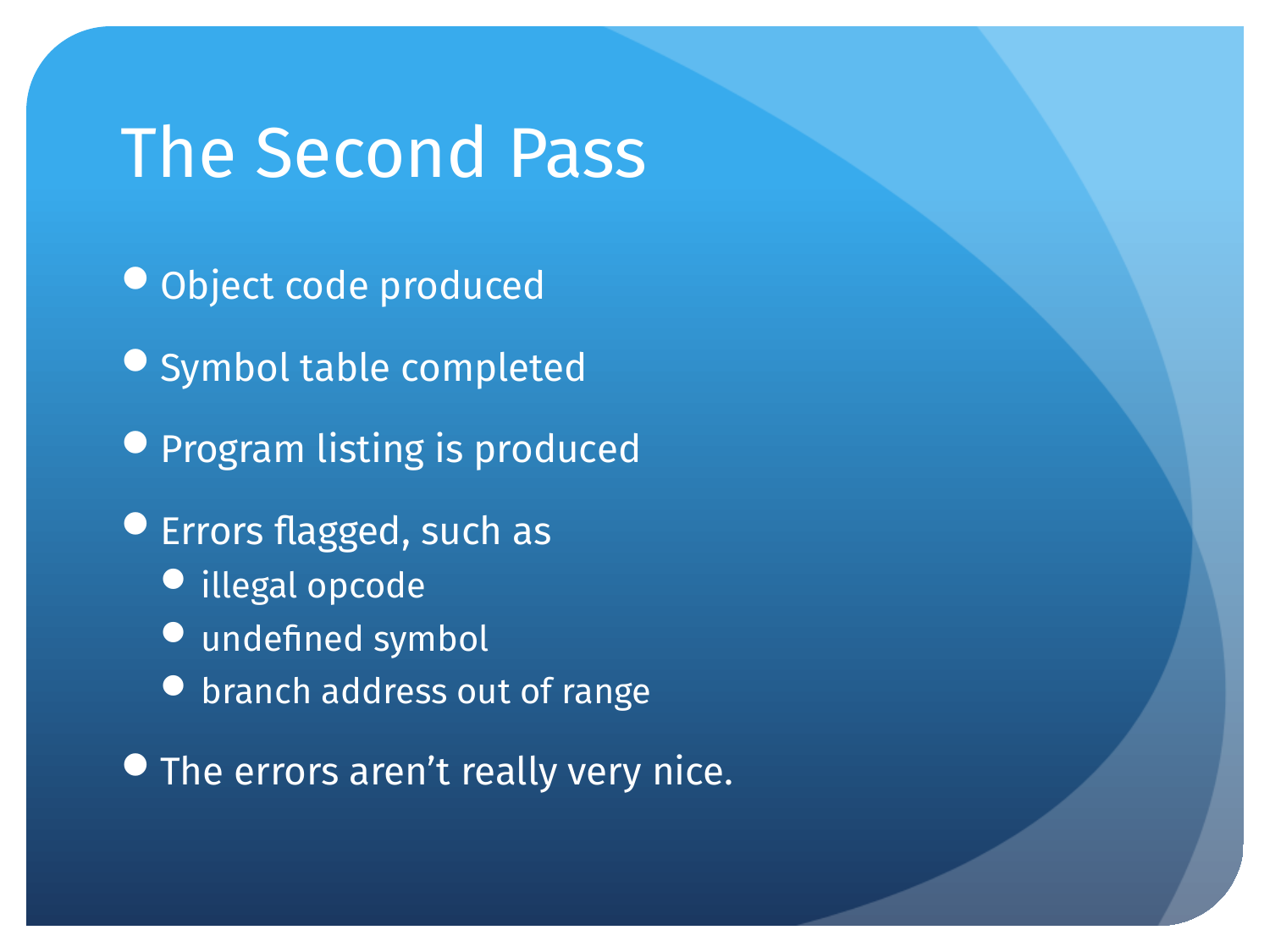

# The Second Pass
Object code produced
Symbol table completed
Program listing is produced
Errors flagged, such as
illegal opcode
undefined symbol
branch address out of range
The errors aren’t really very nice.